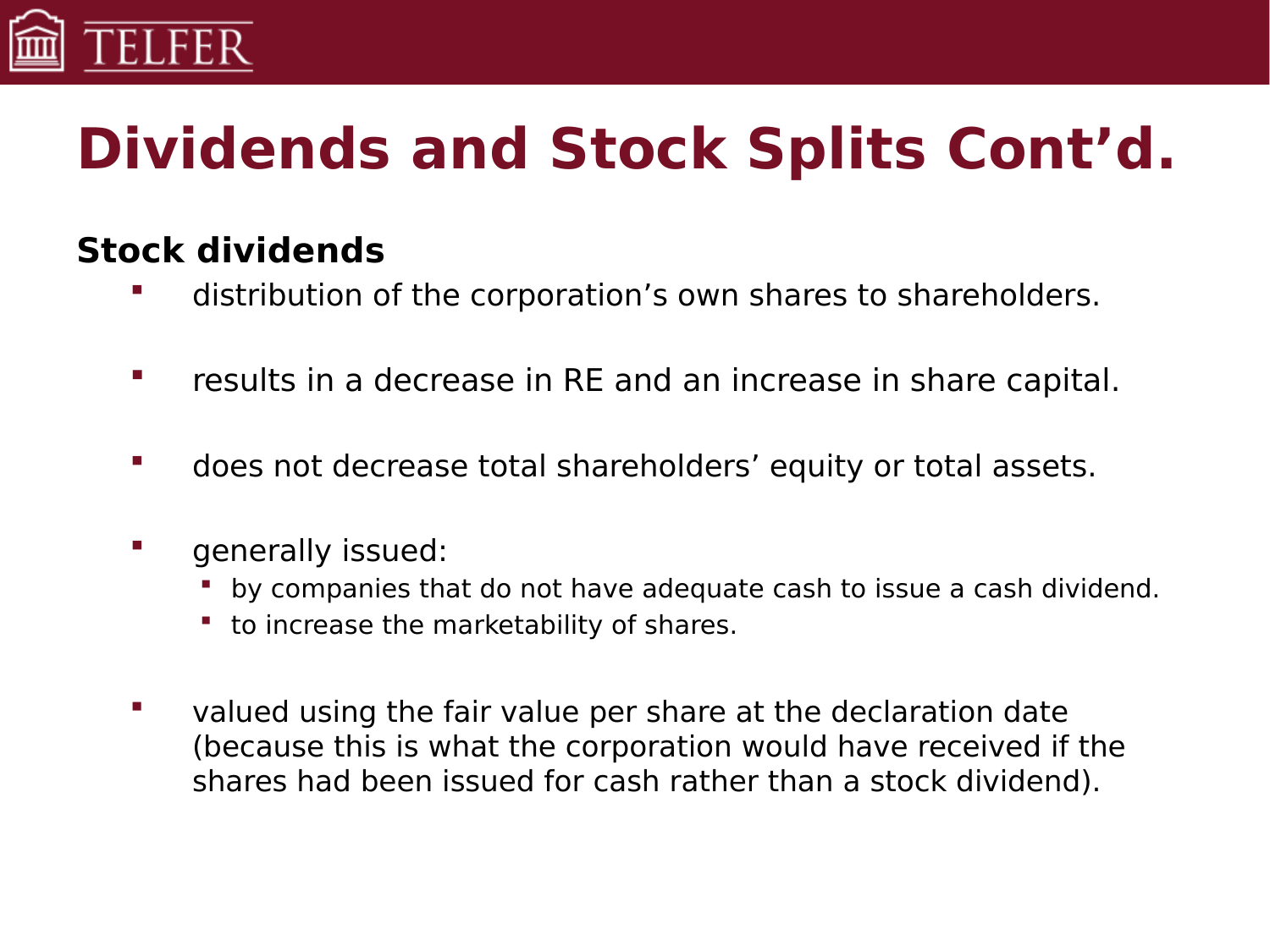

# Dividends and Stock Splits Cont’d.
Stock dividends
distribution of the corporation’s own shares to shareholders.

results in a decrease in RE and an increase in share capital.

does not decrease total shareholders’ equity or total assets.

generally issued:
by companies that do not have adequate cash to issue a cash dividend.
to increase the marketability of shares.

valued using the fair value per share at the declaration date (because this is what the corporation would have received if the shares had been issued for cash rather than a stock dividend).